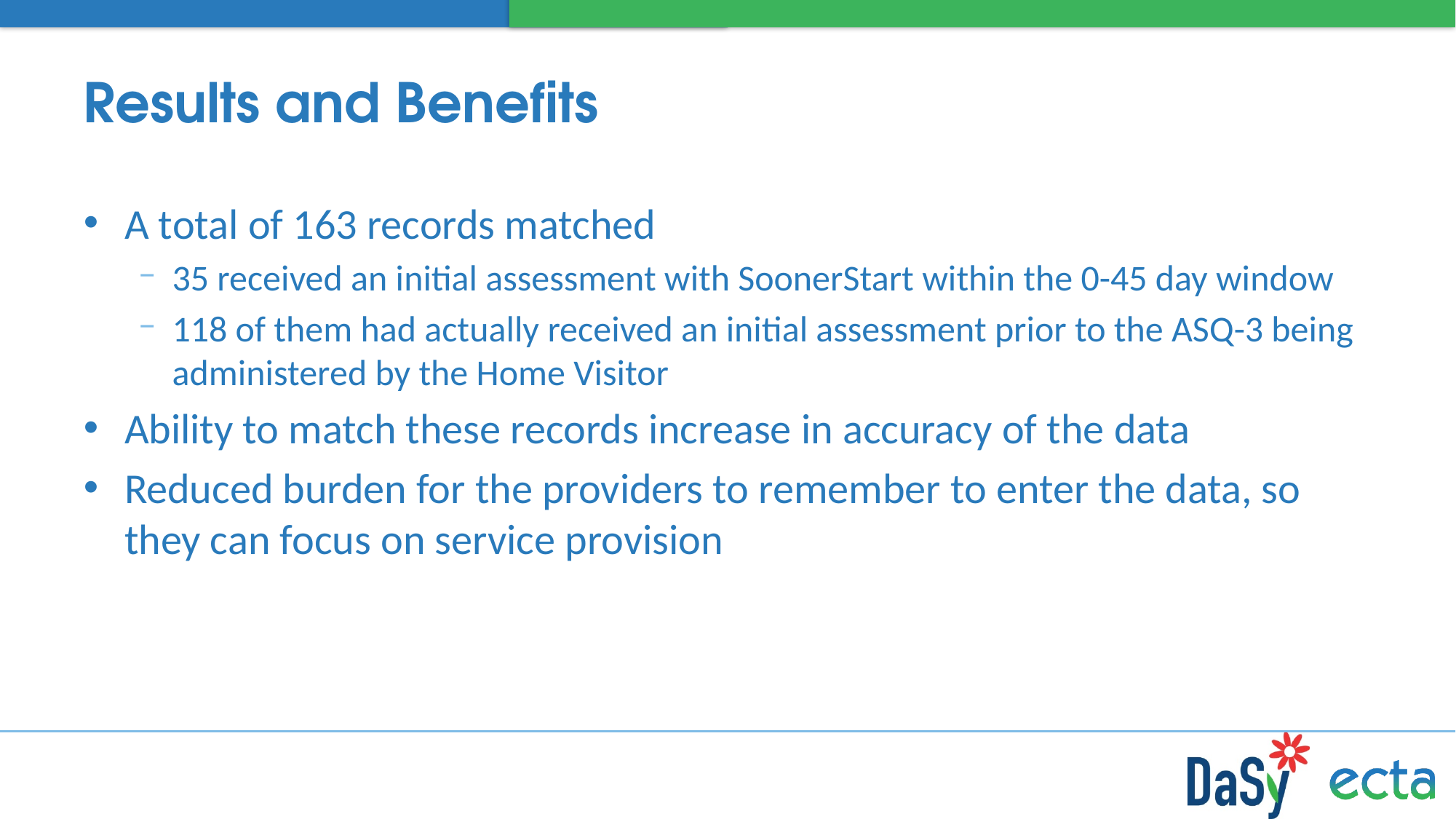

# Results and Benefits
A total of 163 records matched
35 received an initial assessment with SoonerStart within the 0-45 day window
118 of them had actually received an initial assessment prior to the ASQ-3 being administered by the Home Visitor
Ability to match these records increase in accuracy of the data
Reduced burden for the providers to remember to enter the data, so they can focus on service provision